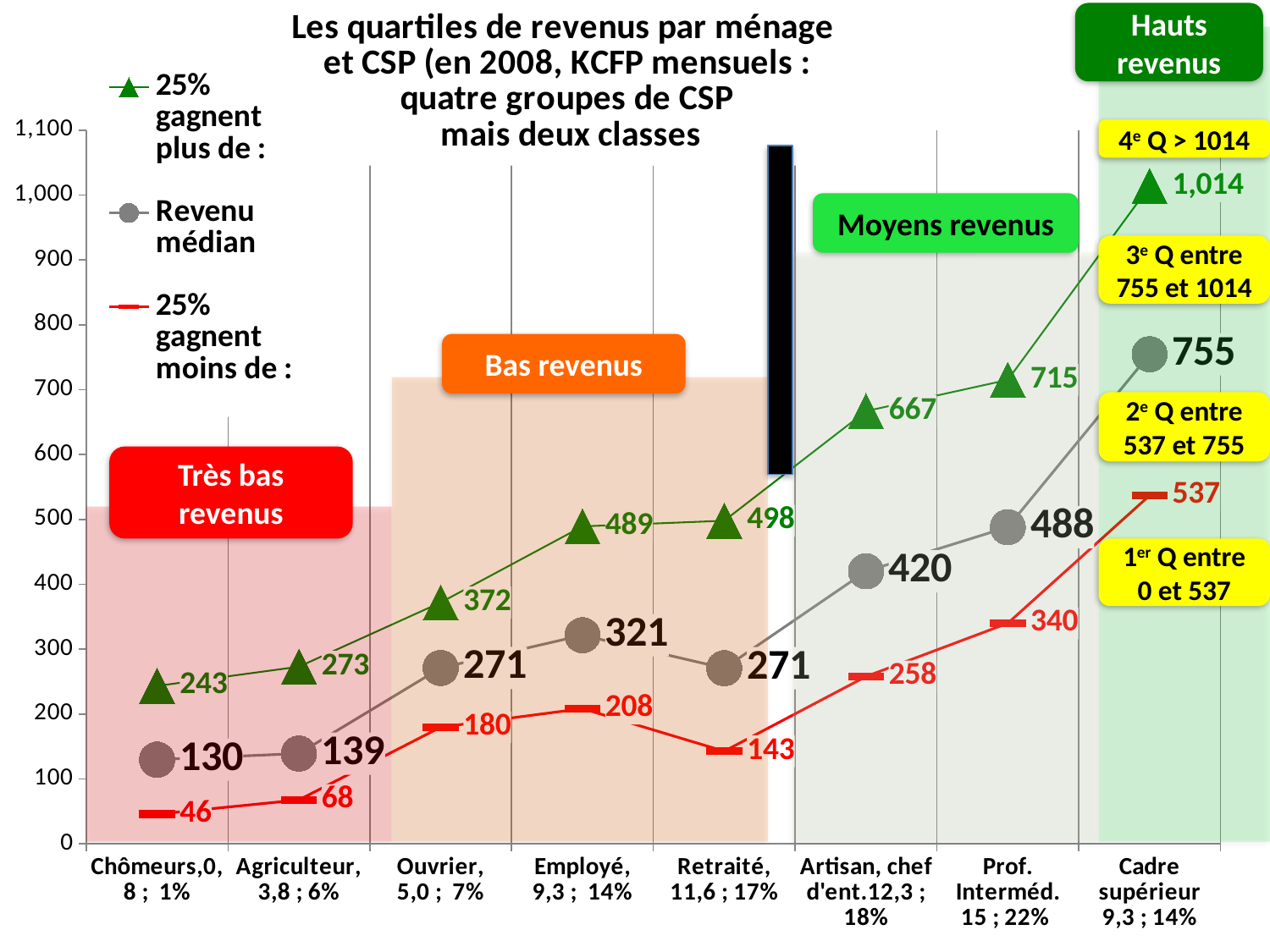

### Chart: Les quartiles de revenus par ménage
et CSP (en 2008, KCFP mensuels :
quatre groupes de CSP
mais deux classes

| Category | 25% gagnent plus de : | Revenu médian | 25% gagnent moins de : |
|---|---|---|---|
| Chômeurs,0,8 ;  1% | 243.264 | 129.75 | 45.667 |
| Agriculteur, 3,8 ; 6% | 272.969 | 139.096 | 67.583 |
| Ouvrier, 5,0 ;  7% | 371.957 | 271.0 | 179.75 |
| Employé, 9,3 ;  14% | 489.263 | 321.459 | 208.301 |
| Retraité, 11,6 ; 17% | 497.9929999999989 | 270.667 | 142.678 |
| Artisan, chef d'ent.12,3 ; 18% | 667.0 | 420.0 | 257.85 |
| Prof. Interméd. 15 ; 22%  | 715.225 | 488.113 | 340.0 |
| Cadre supérieur 9,3 ; 14% | 1013.731 | 754.707 | 536.938 |
Hauts revenus

4e Q > 1014

Moyens revenus
3e Q entre 755 et 1014

Bas revenus

2e Q entre 537 et 755
Très bas revenus

1er Q entre 0 et 537